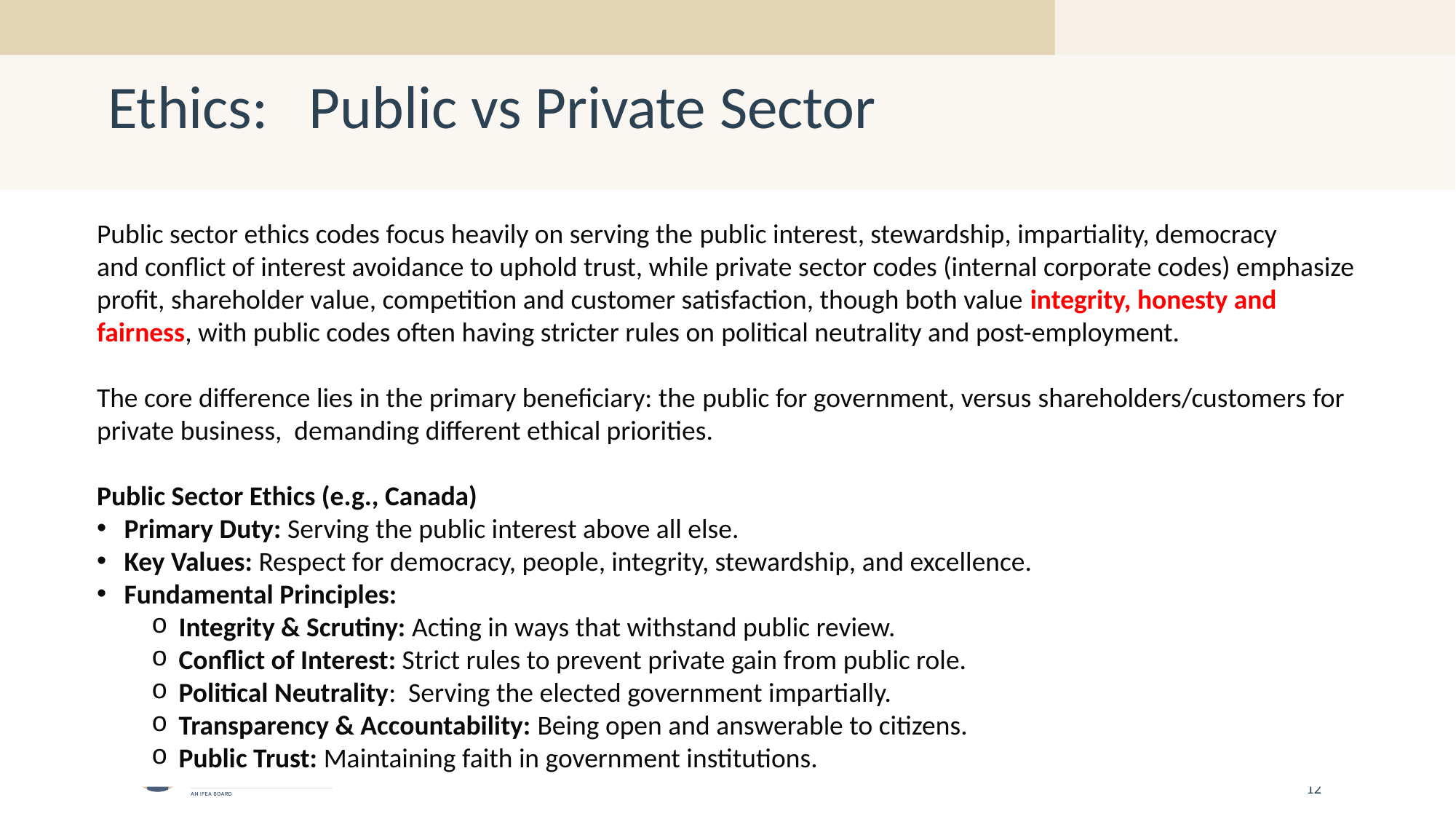

# Ethics:   Public vs Private Sector
Public sector ethics codes focus heavily on serving the public interest, stewardship, impartiality, democracy and conflict of interest avoidance to uphold trust, while private sector codes (internal corporate codes) emphasize profit, shareholder value, competition and customer satisfaction, though both value integrity, honesty and fairness, with public codes often having stricter rules on political neutrality and post-employment.

The core difference lies in the primary beneficiary: the public for government, versus shareholders/customers for private business,  demanding different ethical priorities.

Public Sector Ethics (e.g., Canada)
Primary Duty: Serving the public interest above all else.
Key Values: Respect for democracy, people, integrity, stewardship, and excellence.
Fundamental Principles:
Integrity & Scrutiny: Acting in ways that withstand public review.
Conflict of Interest: Strict rules to prevent private gain from public role.
Political Neutrality:  Serving the elected government impartially.
Transparency & Accountability: Being open and answerable to citizens.
Public Trust: Maintaining faith in government institutions.
12